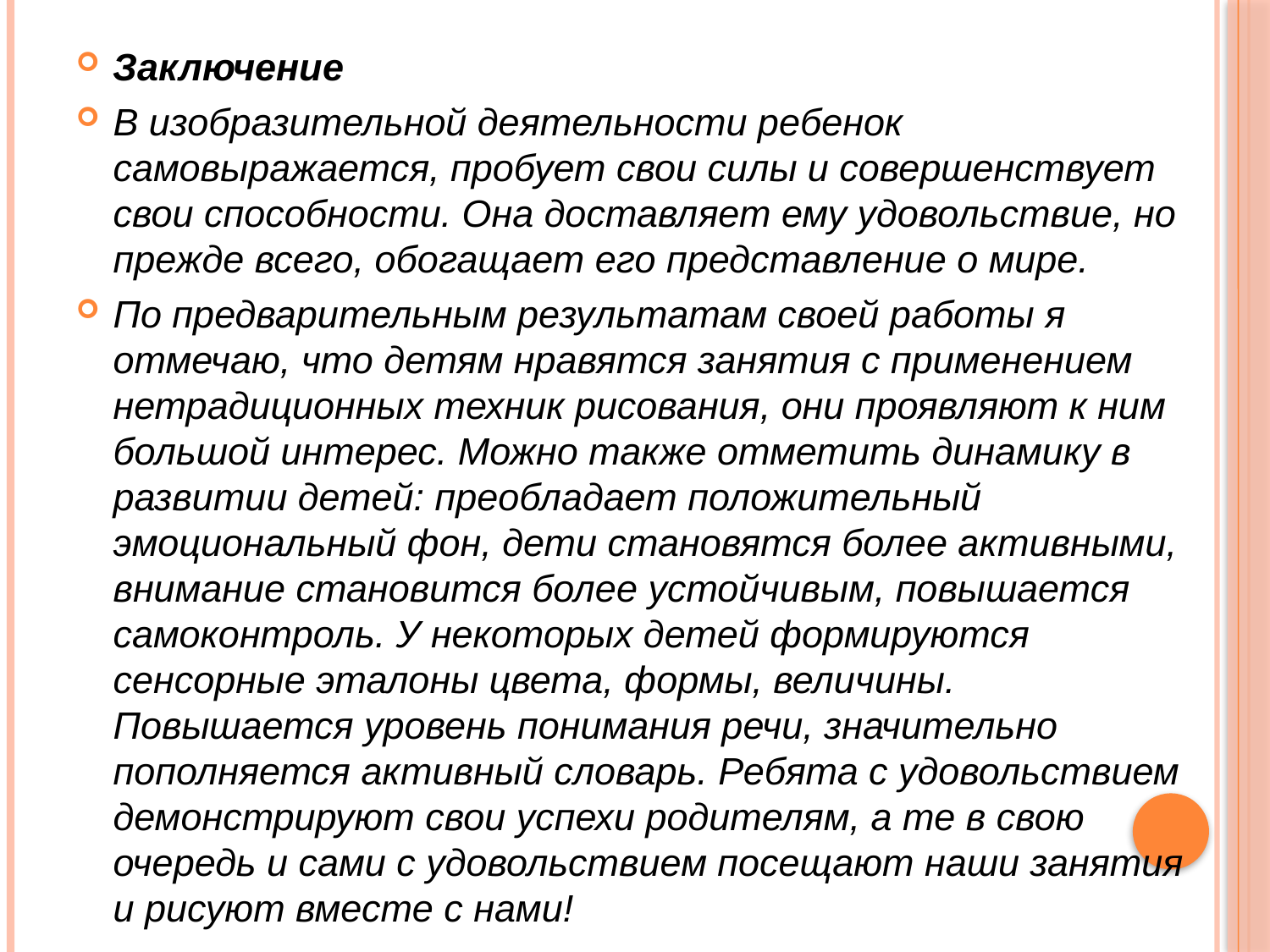

Заключение
В изобразительной деятельности ребенок самовыражается, пробует свои силы и совершенствует свои способности. Она доставляет ему удовольствие, но прежде всего, обогащает его представление о мире.
По предварительным результатам своей работы я отмечаю, что детям нравятся занятия с применением нетрадиционных техник рисования, они проявляют к ним большой интерес. Можно также отметить динамику в развитии детей: преобладает положительный эмоциональный фон, дети становятся более активными, внимание становится более устойчивым, повышается самоконтроль. У некоторых детей формируются сенсорные эталоны цвета, формы, величины. Повышается уровень понимания речи, значительно пополняется активный словарь. Ребята с удовольствием демонстрируют свои успехи родителям, а те в свою очередь и сами с удовольствием посещают наши занятия и рисуют вместе с нами!